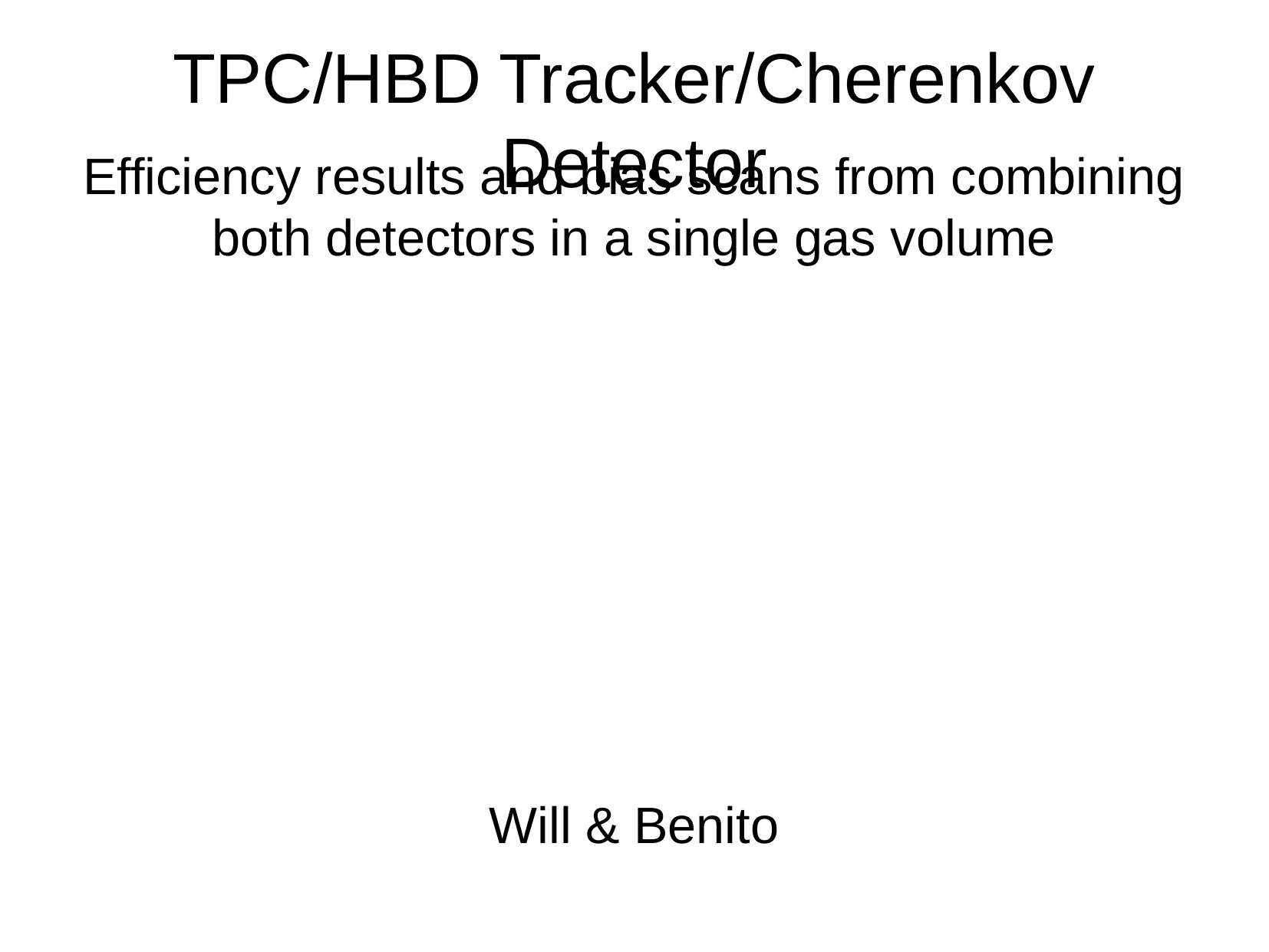

TPC/HBD Tracker/Cherenkov Detector
Efficiency results and bias scans from combining both detectors in a single gas volume

Will & Benito